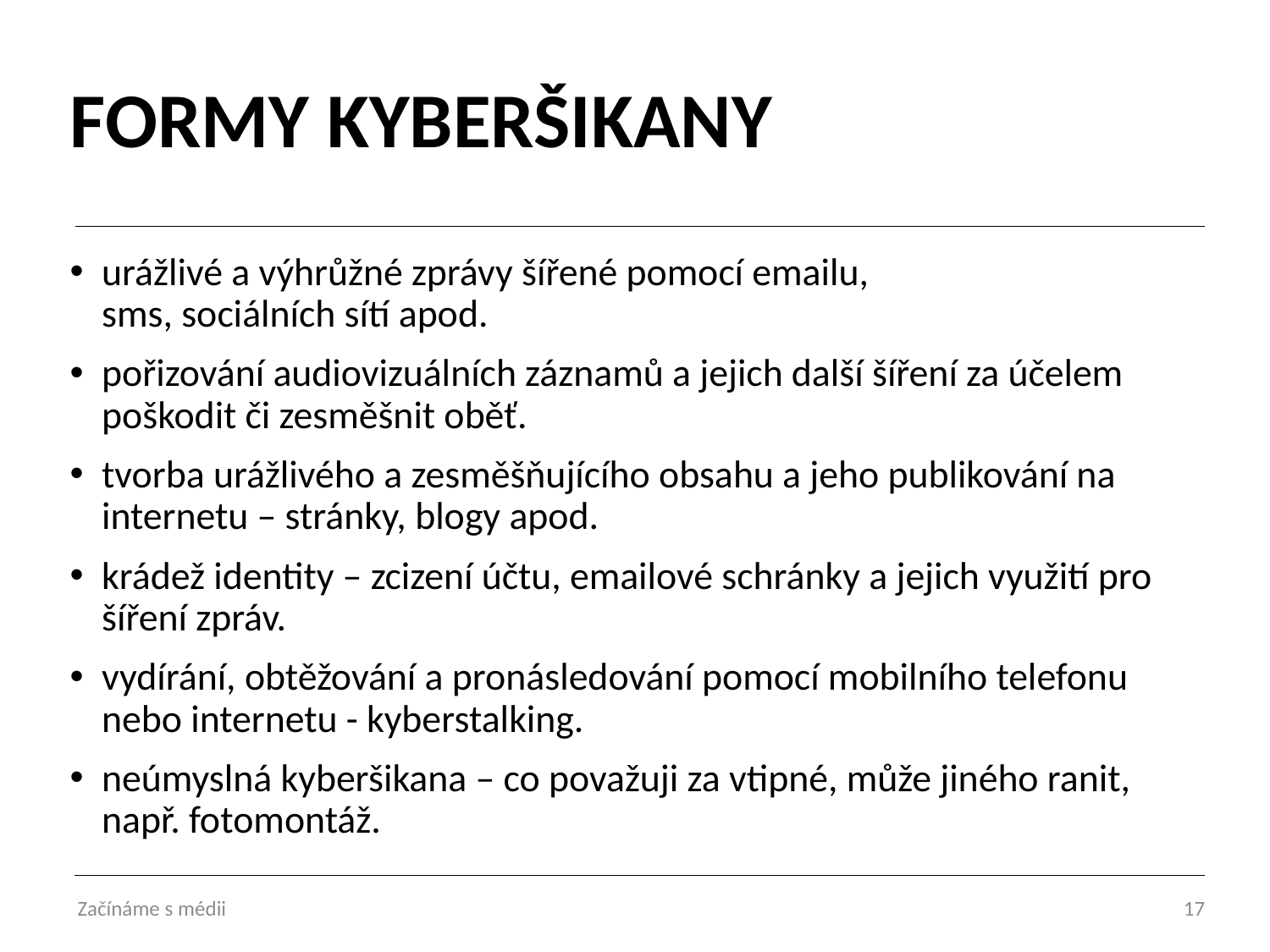

# FORMY KYBERŠIKANY
urážlivé a výhrůžné zprávy šířené pomocí emailu,
sms, sociálních sítí apod.
pořizování audiovizuálních záznamů a jejich další šíření za účelem poškodit či zesměšnit oběť.
tvorba urážlivého a zesměšňujícího obsahu a jeho publikování na internetu – stránky, blogy apod.
krádež identity – zcizení účtu, emailové schránky a jejich využití pro šíření zpráv.
vydírání, obtěžování a pronásledování pomocí mobilního telefonu nebo internetu - kyberstalking.
neúmyslná kyberšikana – co považuji za vtipné, může jiného ranit, např. fotomontáž.

Začínáme s médii
17